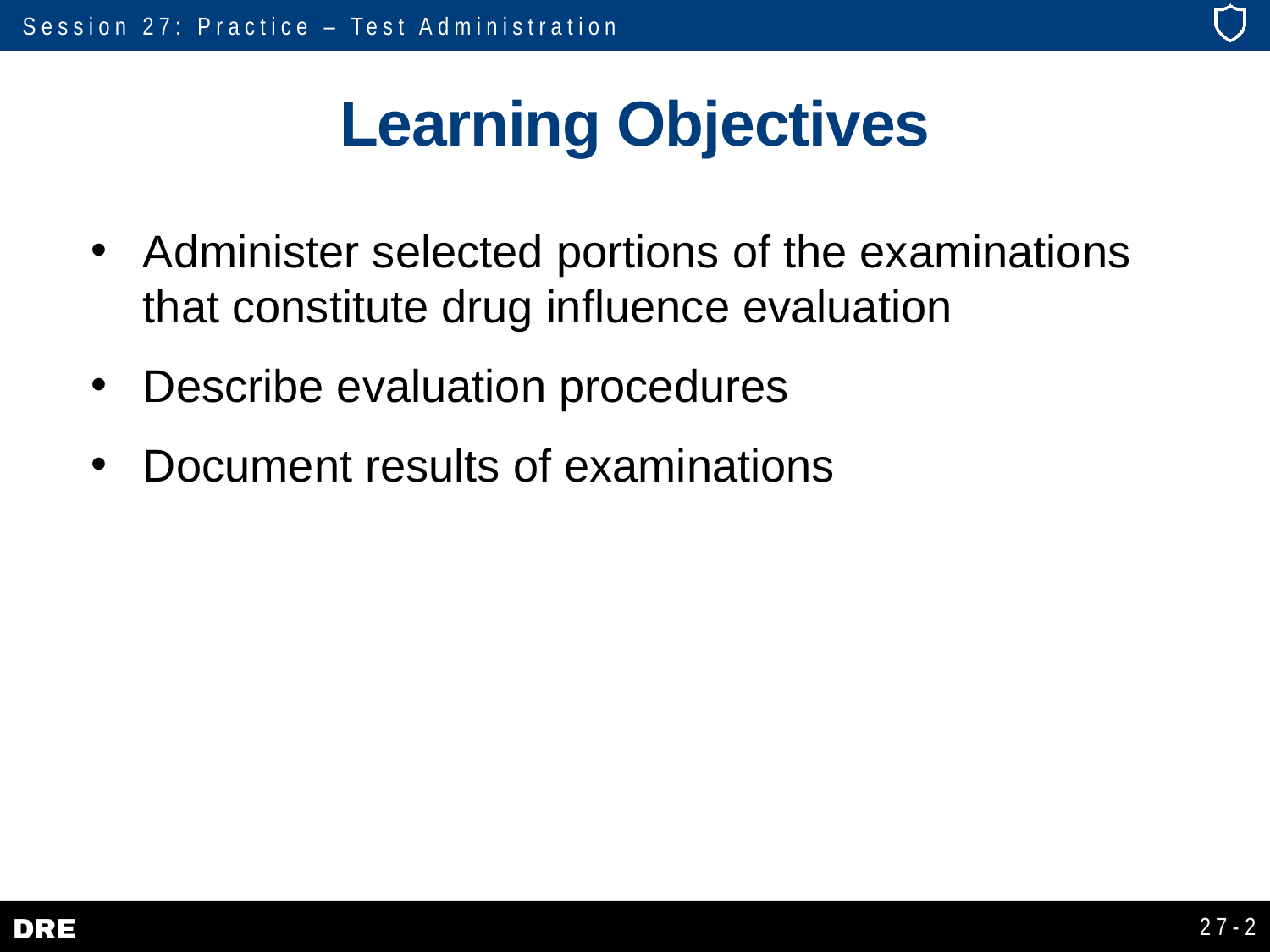

# Learning Objectives
Administer selected portions of the examinations that constitute drug influence evaluation
Describe evaluation procedures
Document results of examinations
27-2